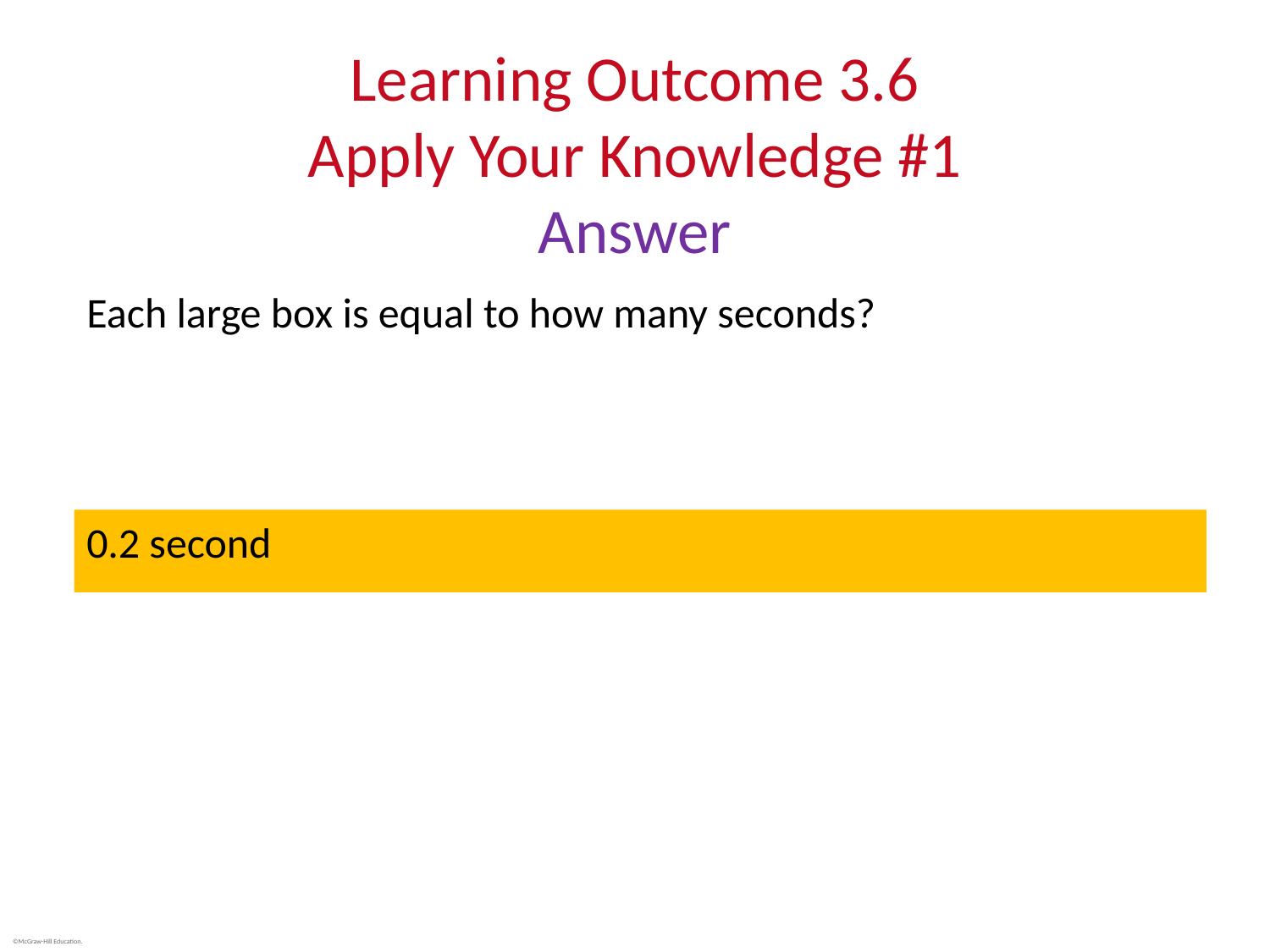

# Learning Outcome 3.6 Apply Your Knowledge #1 Answer
Each large box is equal to how many seconds?
0.2 second